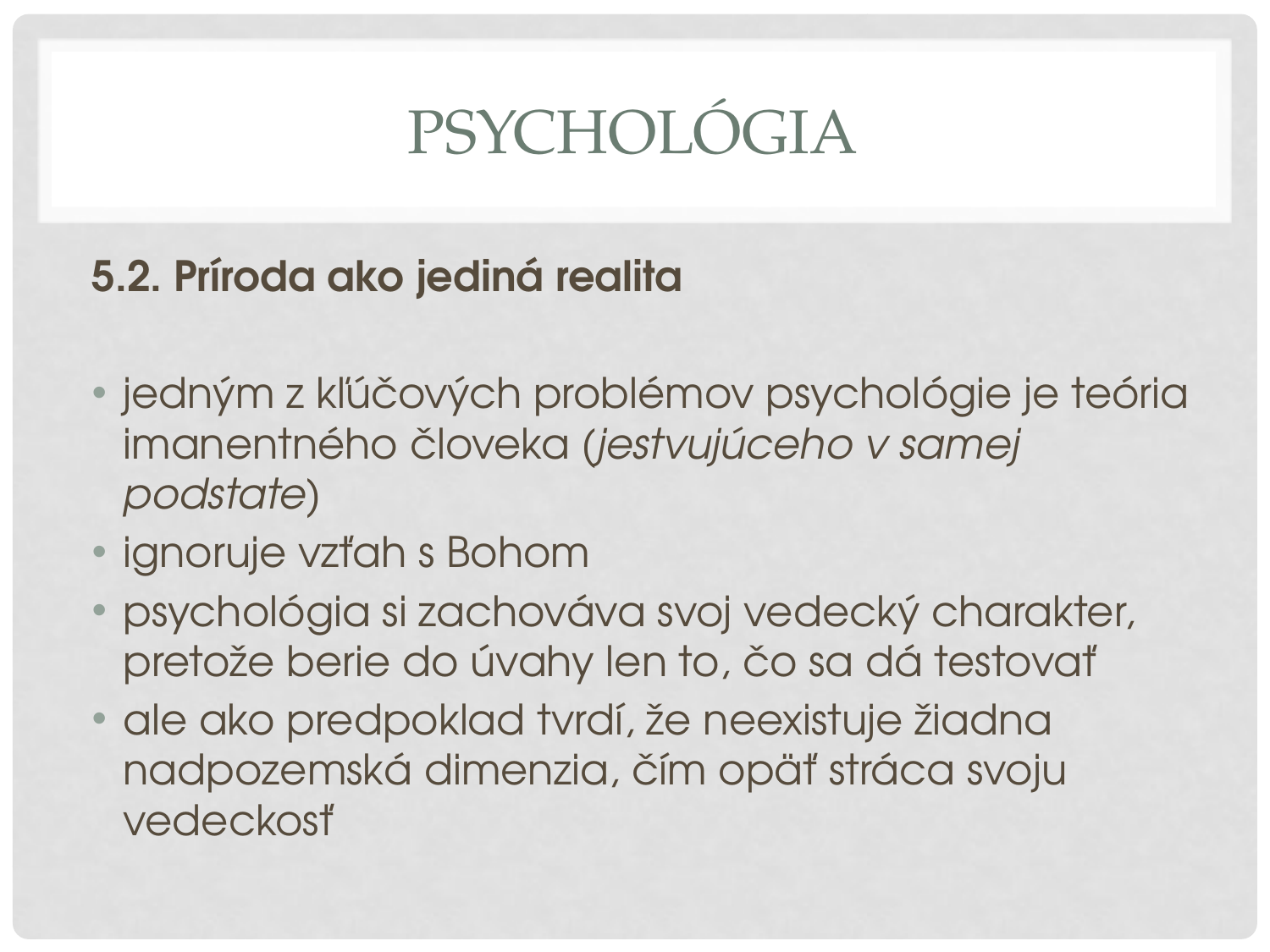

# Psychológia
5.2. Príroda ako jediná realita

jedným z kľúčových problémov psychológie je teória imanentného človeka (jestvujúceho v samej podstate)
ignoruje vzťah s Bohom
psychológia si zachováva svoj vedecký charakter, pretože berie do úvahy len to, čo sa dá testovať
ale ako predpoklad tvrdí, že neexistuje žiadna nadpozemská dimenzia, čím opäť stráca svoju vedeckosť